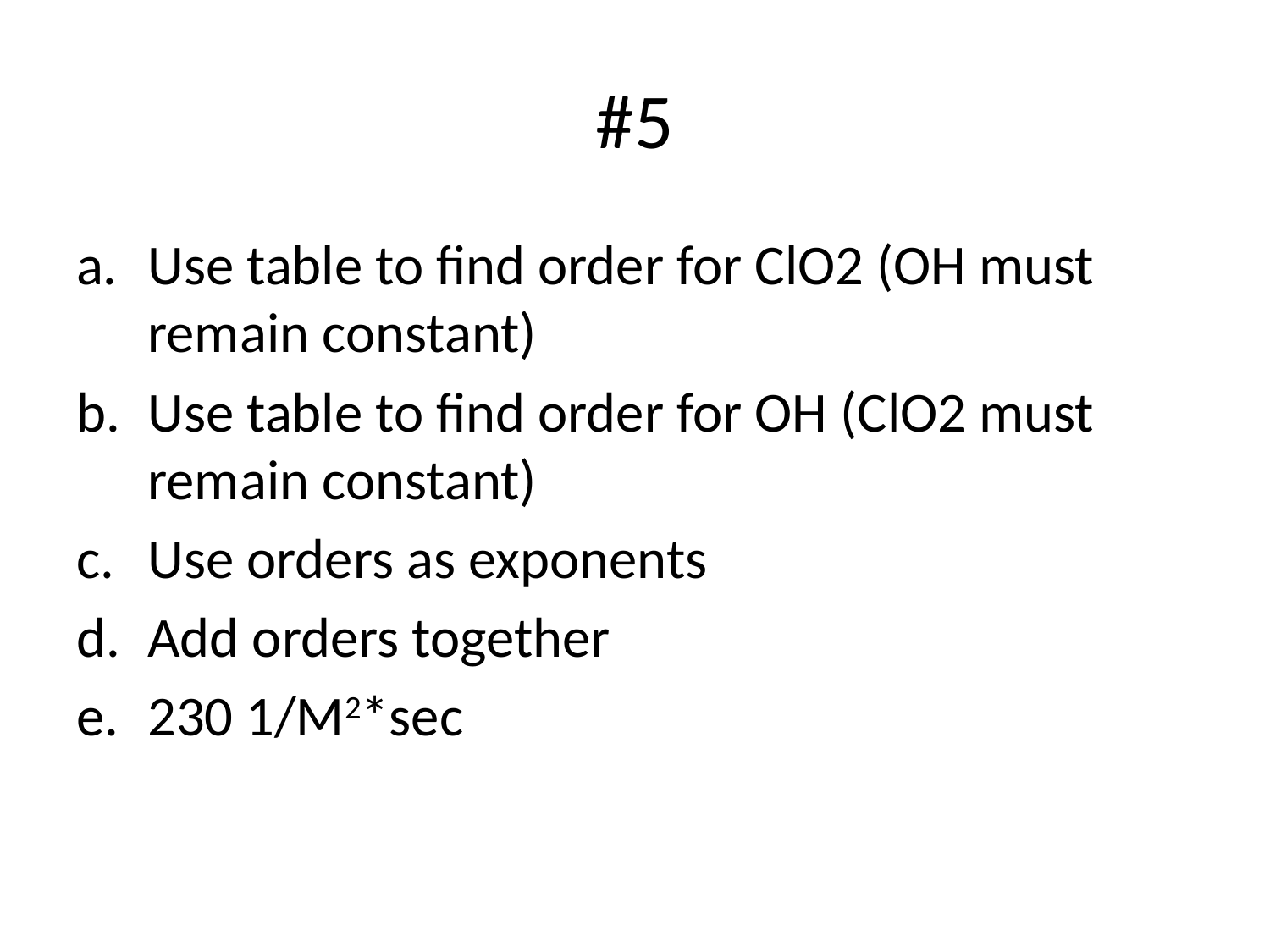

# #5
Use table to find order for ClO2 (OH must remain constant)
Use table to find order for OH (ClO2 must remain constant)
Use orders as exponents
Add orders together
230 1/M2*sec